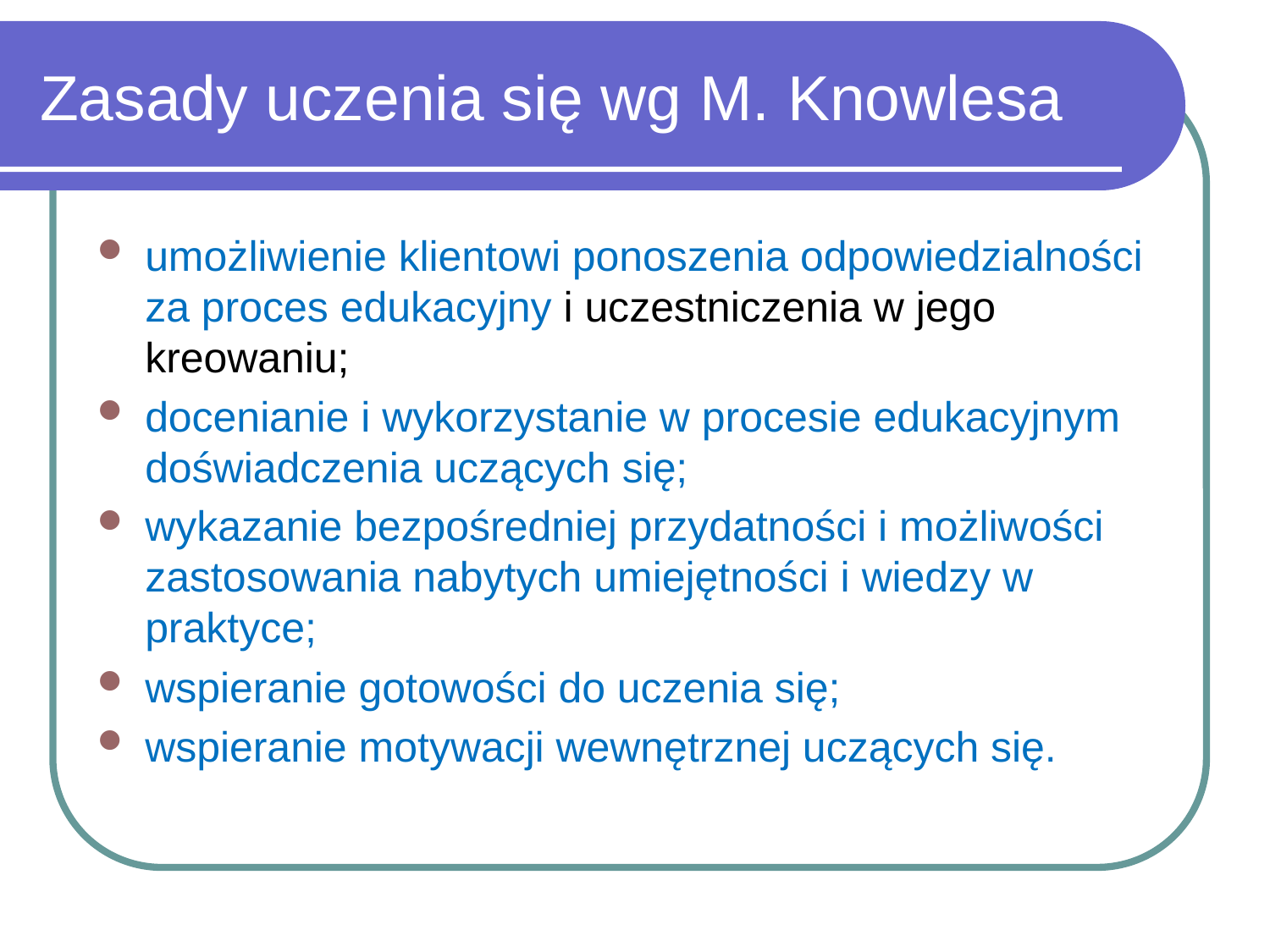

# Zasady uczenia się wg M. Knowlesa
umożliwienie klientowi ponoszenia odpowiedzialności za proces edukacyjny i uczestniczenia w jego kreowaniu;
docenianie i wykorzystanie w procesie edukacyjnym doświadczenia uczących się;
wykazanie bezpośredniej przydatności i możliwości zastosowania nabytych umiejętności i wiedzy w praktyce;
wspieranie gotowości do uczenia się;
wspieranie motywacji wewnętrznej uczących się.